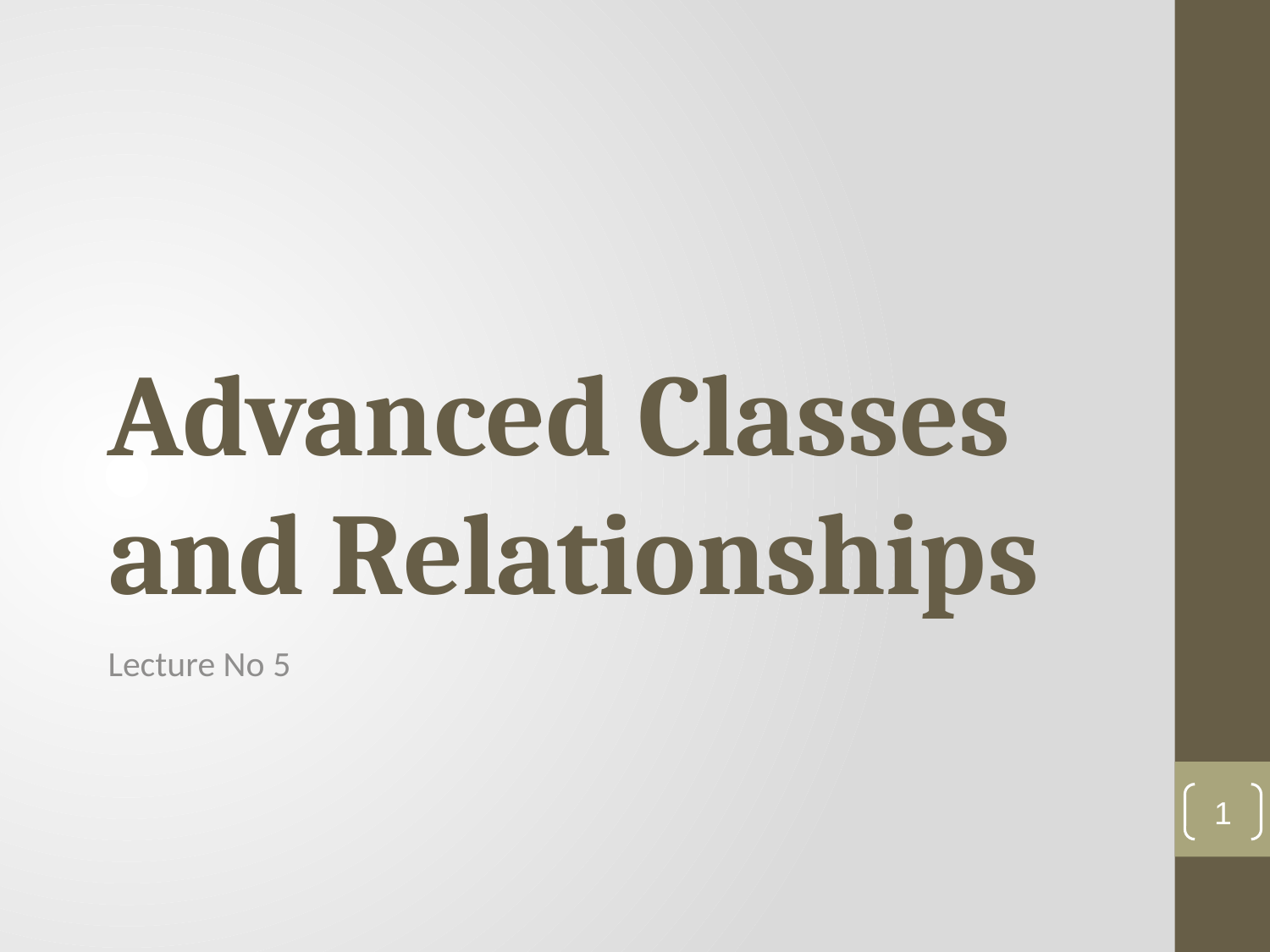

# Advanced Classes and Relationships
Lecture No 5
1